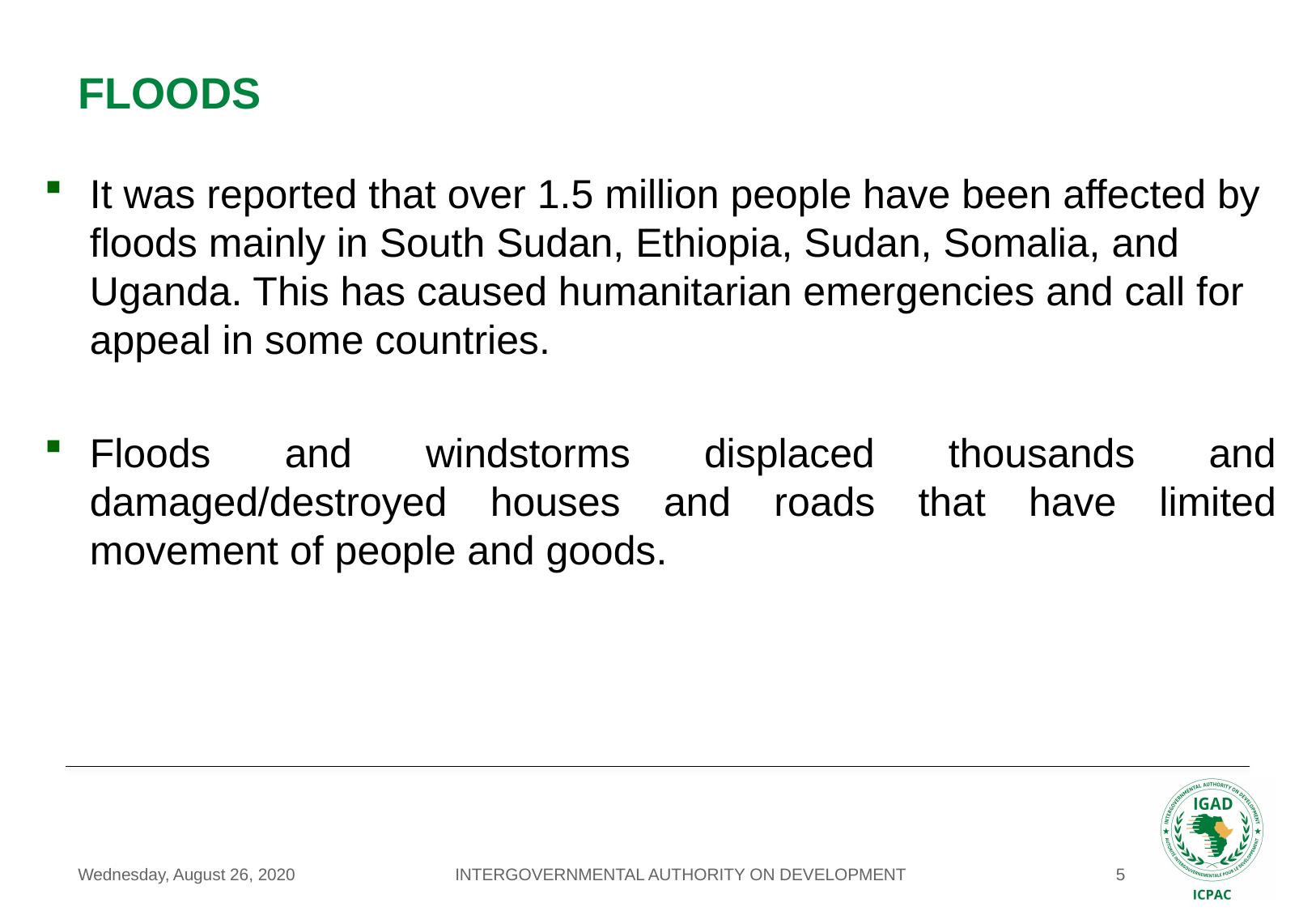

# floods
It was reported that over 1.5 million people have been affected by floods mainly in South Sudan, Ethiopia, Sudan, Somalia, and Uganda. This has caused humanitarian emergencies and call for appeal in some countries.

Floods and windstorms displaced thousands and damaged/destroyed houses and roads that have limited movement of people and goods.

INTERGOVERNMENTAL AUTHORITY ON DEVELOPMENT
Wednesday, August 26, 2020
5